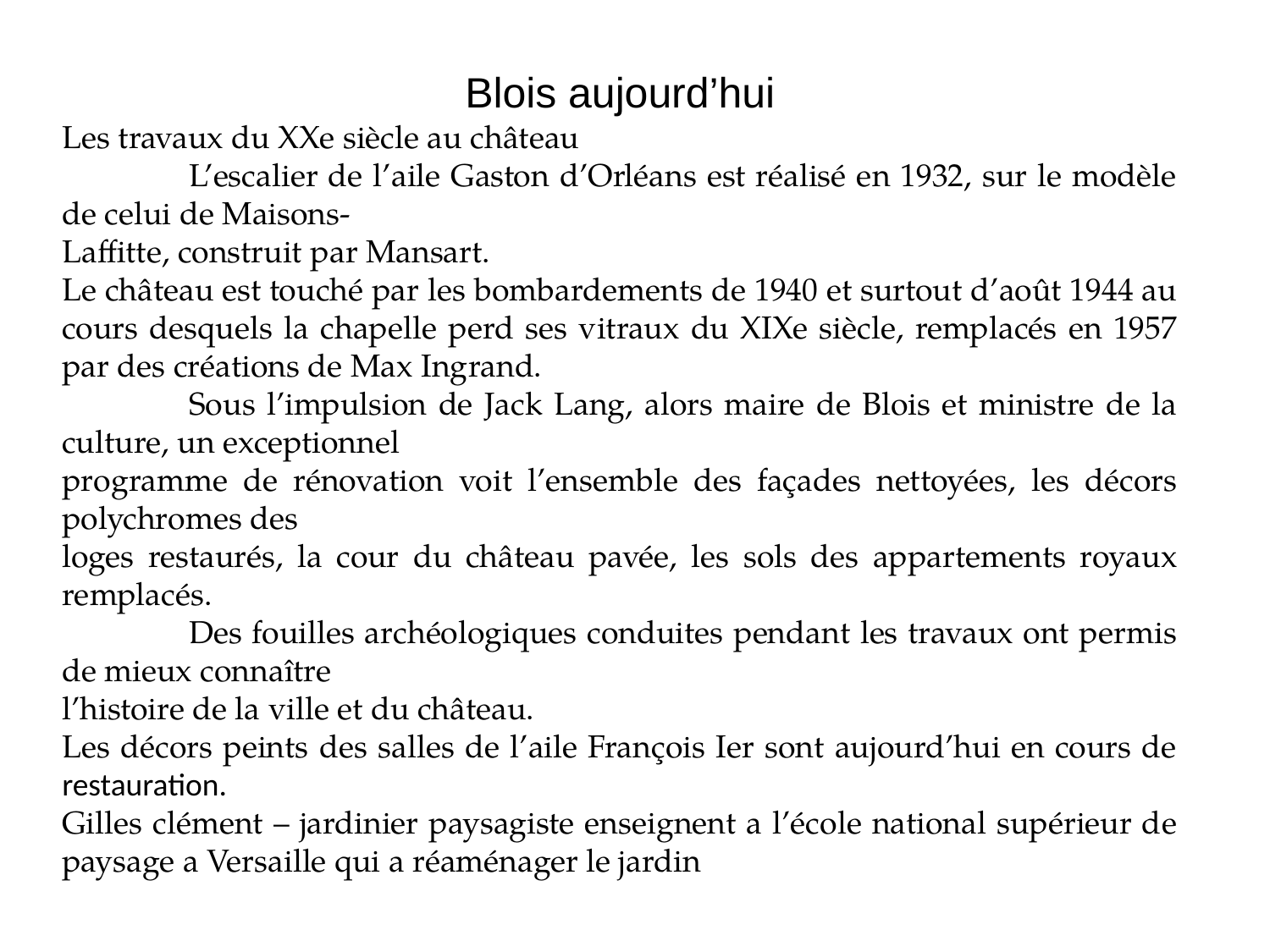

Blois aujourd’hui
Les travaux du XXe siècle au château
	L’escalier de l’aile Gaston d’Orléans est réalisé en 1932, sur le modèle de celui de Maisons-
Laffitte, construit par Mansart.
Le château est touché par les bombardements de 1940 et surtout d’août 1944 au cours desquels la chapelle perd ses vitraux du XIXe siècle, remplacés en 1957 par des créations de Max Ingrand.
	Sous l’impulsion de Jack Lang, alors maire de Blois et ministre de la culture, un exceptionnel
programme de rénovation voit l’ensemble des façades nettoyées, les décors polychromes des
loges restaurés, la cour du château pavée, les sols des appartements royaux remplacés.
	Des fouilles archéologiques conduites pendant les travaux ont permis de mieux connaître
l’histoire de la ville et du château.
Les décors peints des salles de l’aile François Ier sont aujourd’hui en cours de restauration.
Gilles clément – jardinier paysagiste enseignent a l’école national supérieur de paysage a Versaille qui a réaménager le jardin